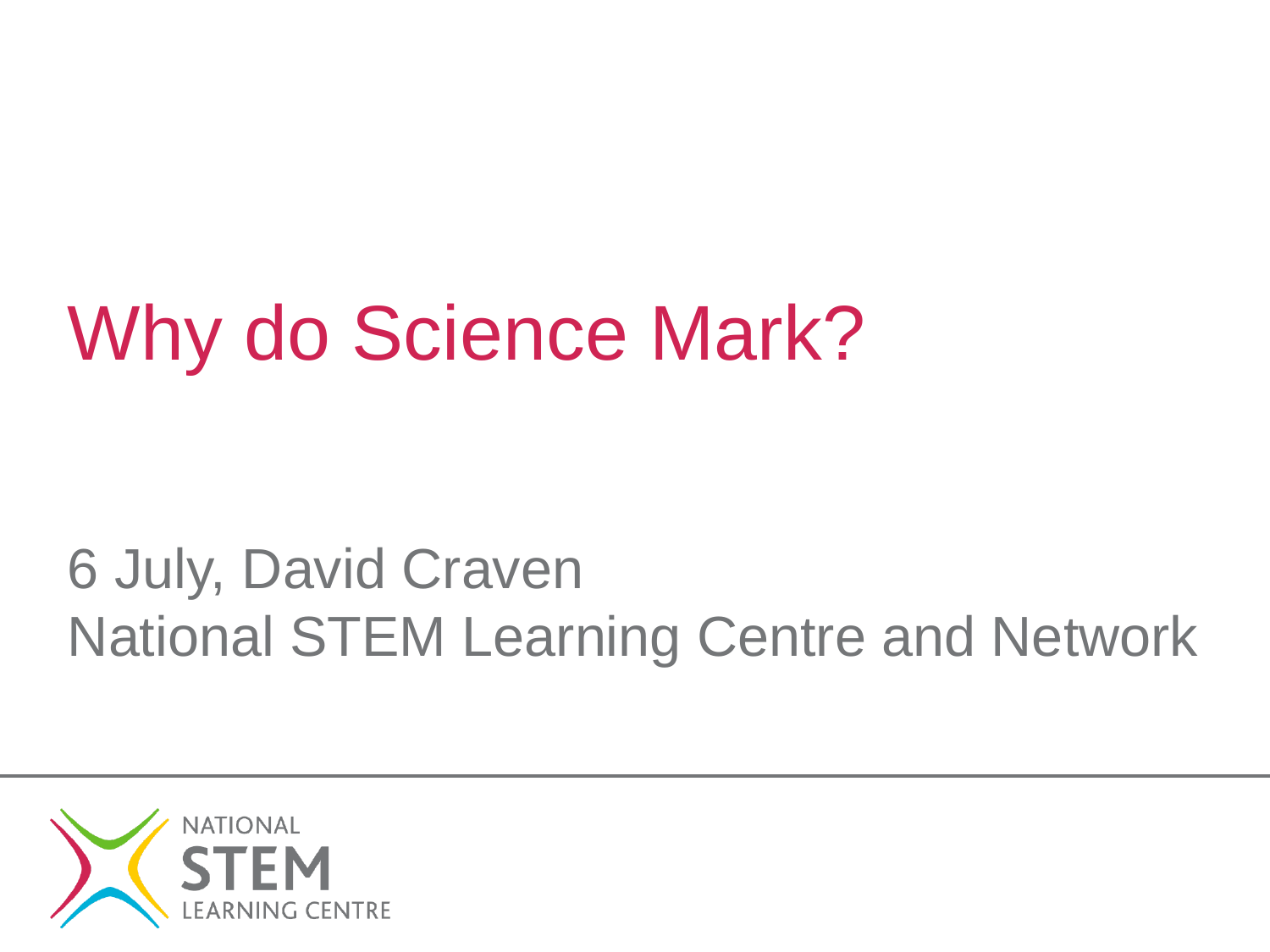

# Why do Science Mark?
6 July, David Craven
National STEM Learning Centre and Network